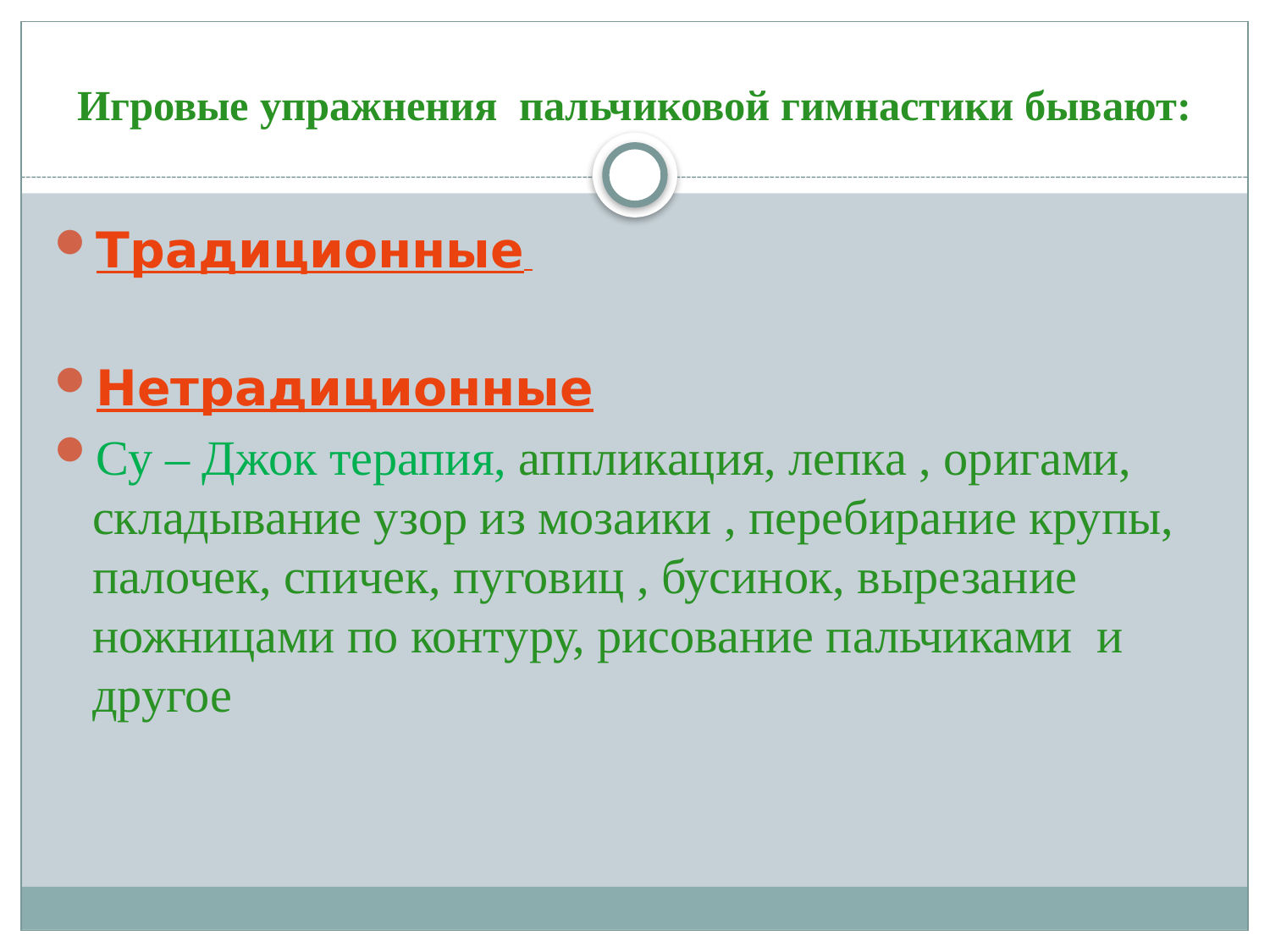

# Игровые упражнения  пальчиковой гимнастики бывают:
Традиционные

Нетрадиционные
Су – Джок терапия, аппликация, лепка , оригами, складывание узор из мозаики , перебирание крупы, палочек, спичек, пуговиц , бусинок, вырезание ножницами по контуру, рисование пальчиками  и другое